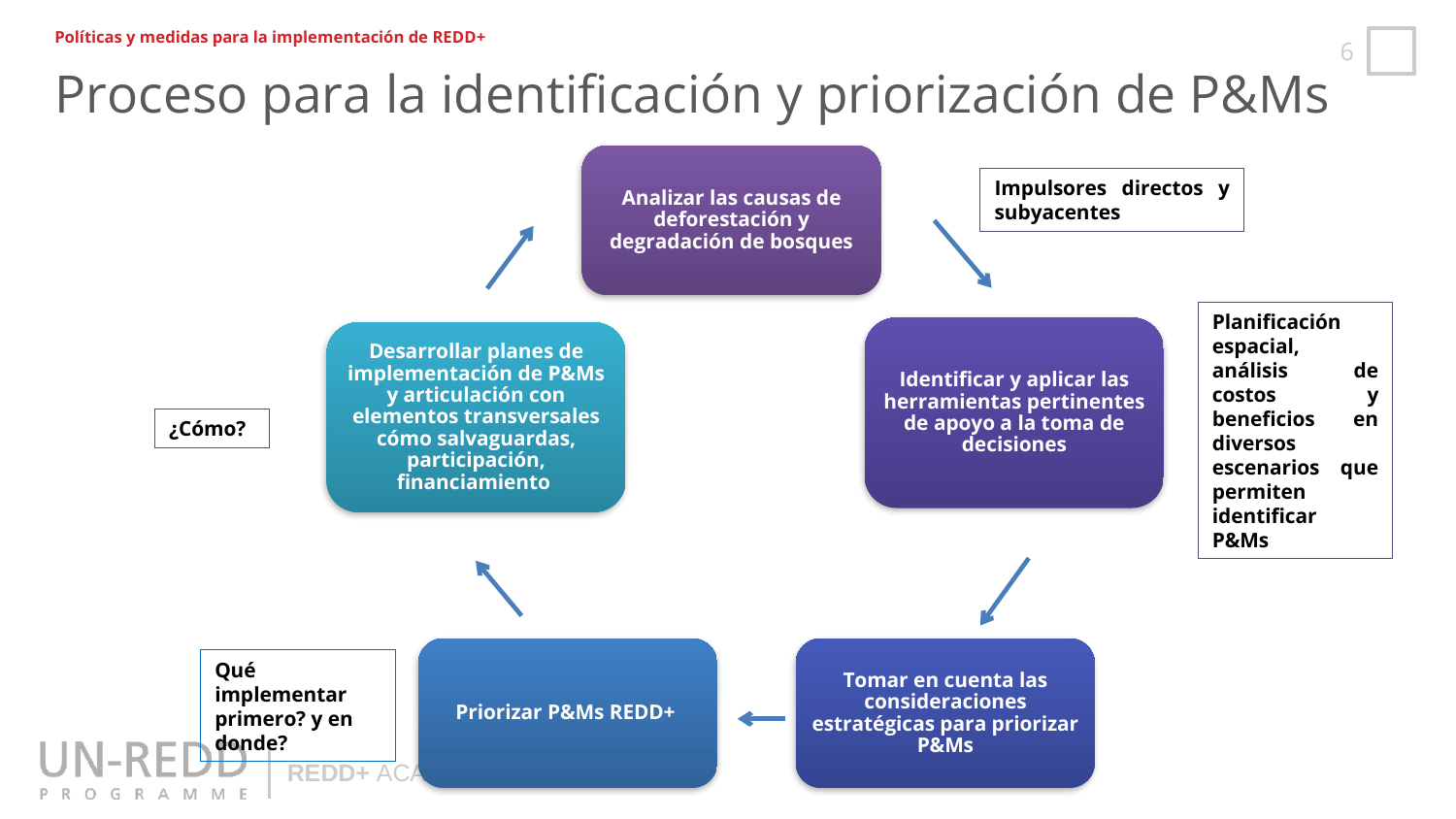

Políticas y medidas para la implementación de REDD+

Proceso para la identificación y priorización de P&Ms

Analizar las causas de deforestación y degradación de bosques
Impulsores directos y subyacentes
Planificación espacial, análisis de costos y beneficios en diversos escenarios que permiten identificar P&Ms

Identificar y aplicar las herramientas pertinentes de apoyo a la toma de decisiones

Desarrollar planes de implementación de P&Ms y articulación con elementos transversales cómo salvaguardas, participación, financiamiento
¿Cómo?

Priorizar P&Ms REDD+

Tomar en cuenta las consideraciones estratégicas para priorizar P&Ms
Qué implementar primero? y en donde?